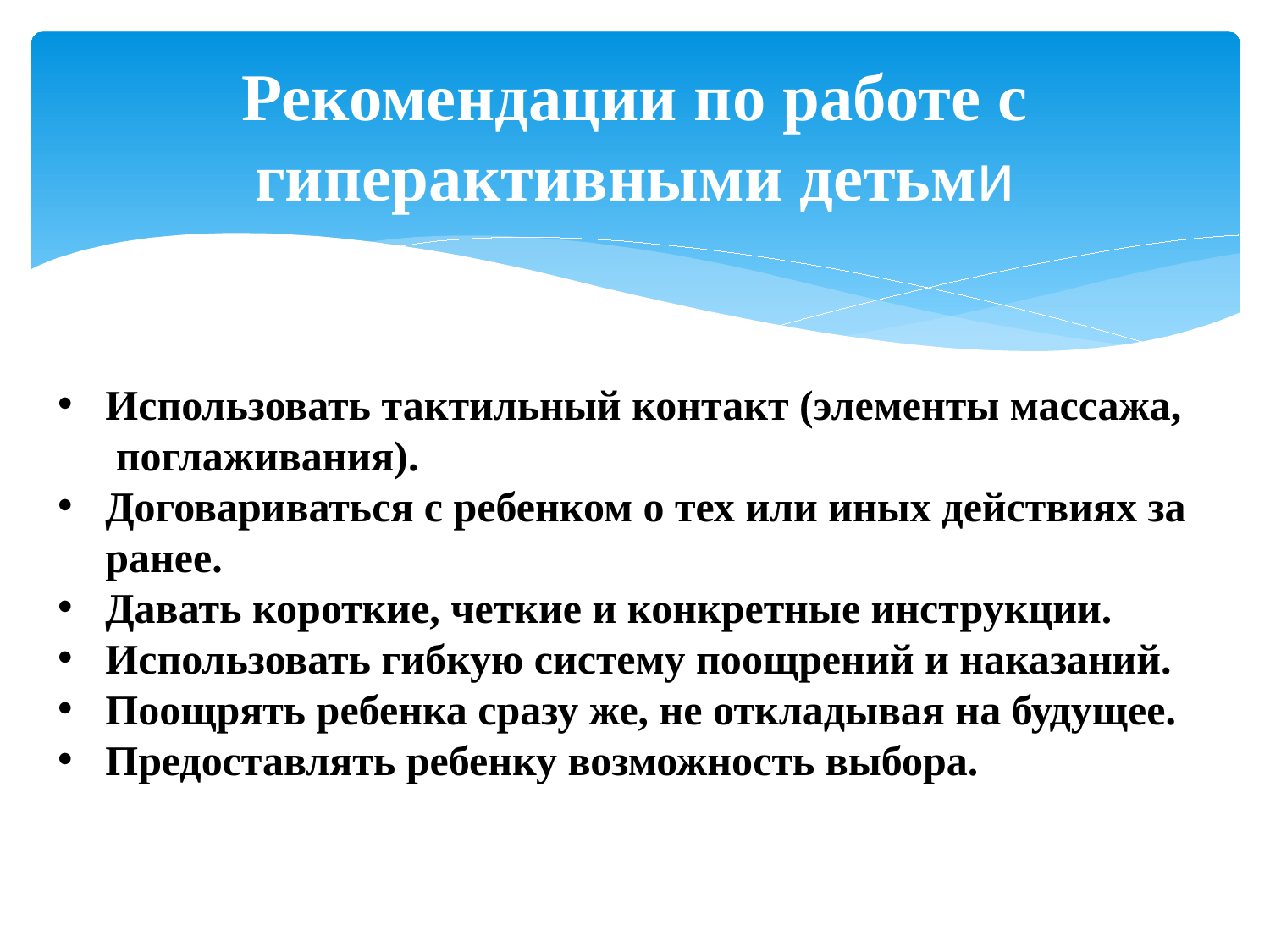

# Рекомендации по работе с гиперактивными детьми
Использовать тактильный контакт (элементы массажа, поглаживания).
Договариваться с ребенком о тех или иных действиях заранее.
Давать короткие, четкие и конкретные инструкции.
Использовать гибкую систему поощрений и наказаний.
Поощрять ребенка сразу же, не откладывая на будущее.
Предоставлять ребенку возможность выбора.